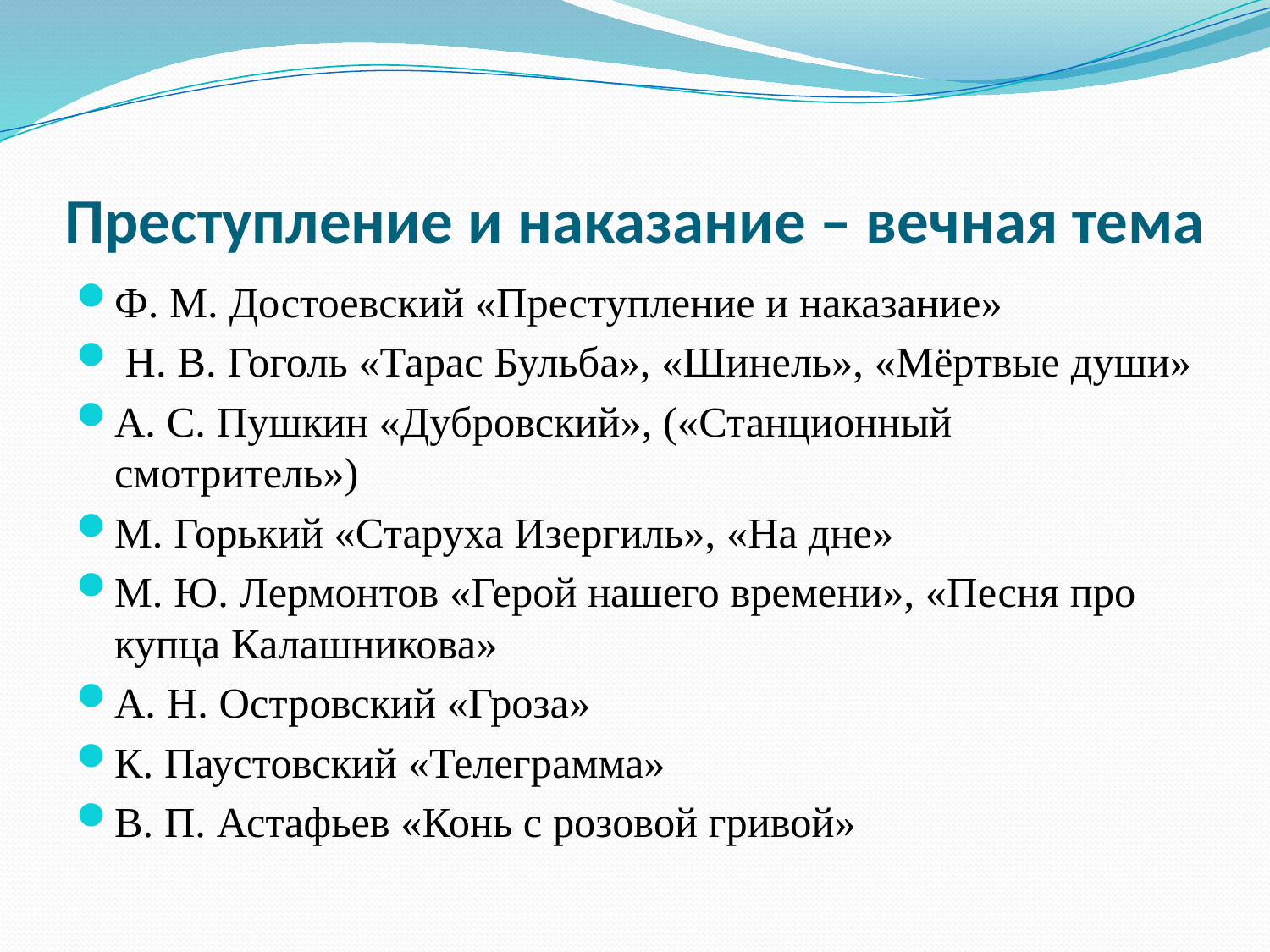

# Преступление и наказание – вечная тема
Ф. М. Достоевский «Преступление и наказание»
 Н. В. Гоголь «Тарас Бульба», «Шинель», «Мёртвые души»
А. С. Пушкин «Дубровский», («Станционный смотритель»)
М. Горький «Старуха Изергиль», «На дне»
М. Ю. Лермонтов «Герой нашего времени», «Песня про купца Калашникова»
А. Н. Островский «Гроза»
К. Паустовский «Телеграмма»
В. П. Астафьев «Конь с розовой гривой»